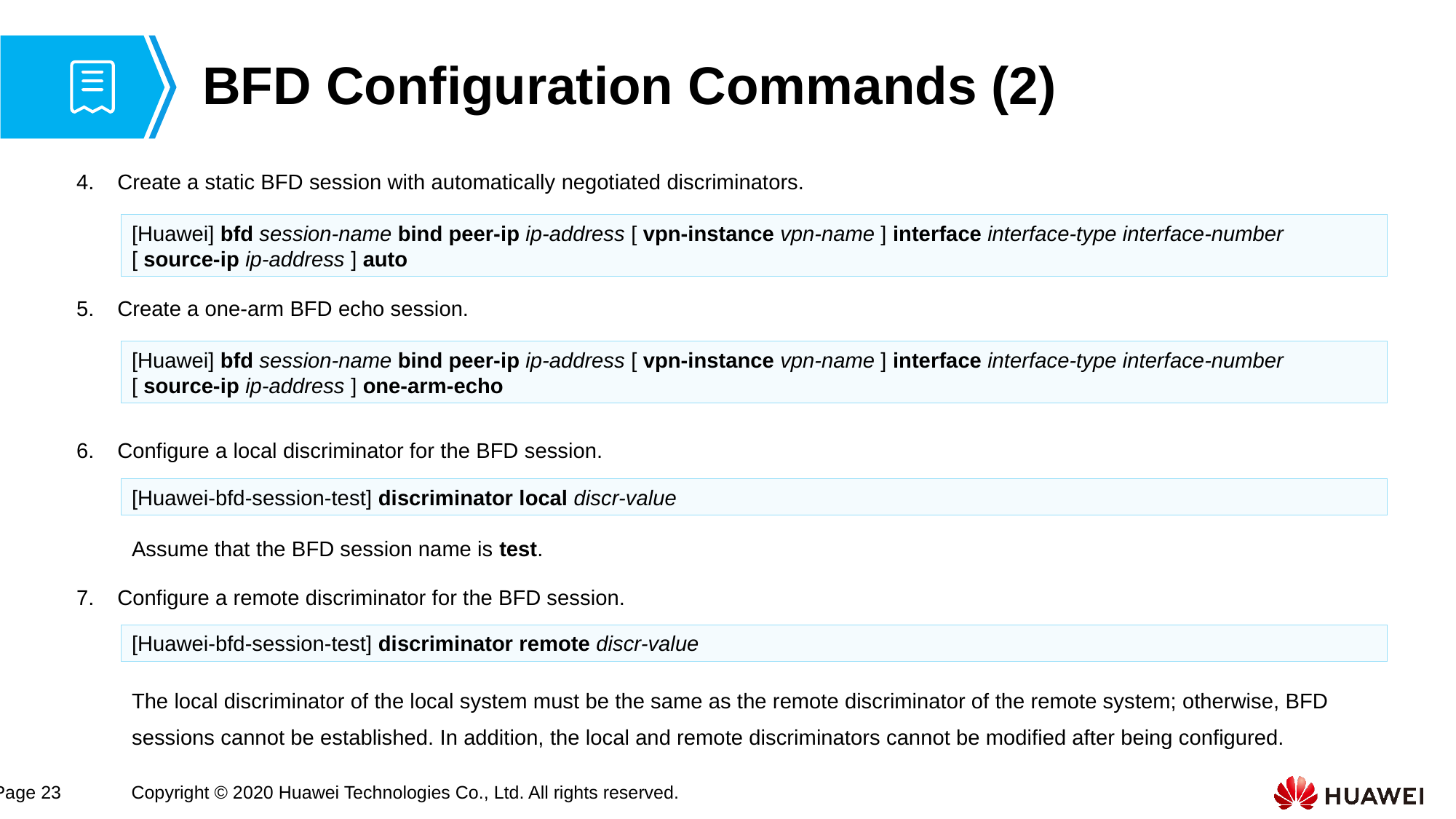

# BFD Configuration Commands (2)
Create a static BFD session with automatically negotiated discriminators.
[Huawei] bfd session-name bind peer-ip ip-address [ vpn-instance vpn-name ] interface interface-type interface-number [ source-ip ip-address ] auto
Create a one-arm BFD echo session.
[Huawei] bfd session-name bind peer-ip ip-address [ vpn-instance vpn-name ] interface interface-type interface-number [ source-ip ip-address ] one-arm-echo
Configure a local discriminator for the BFD session.
[Huawei-bfd-session-test] discriminator local discr-value
Assume that the BFD session name is test.
Configure a remote discriminator for the BFD session.
[Huawei-bfd-session-test] discriminator remote discr-value
The local discriminator of the local system must be the same as the remote discriminator of the remote system; otherwise, BFD sessions cannot be established. In addition, the local and remote discriminators cannot be modified after being configured.